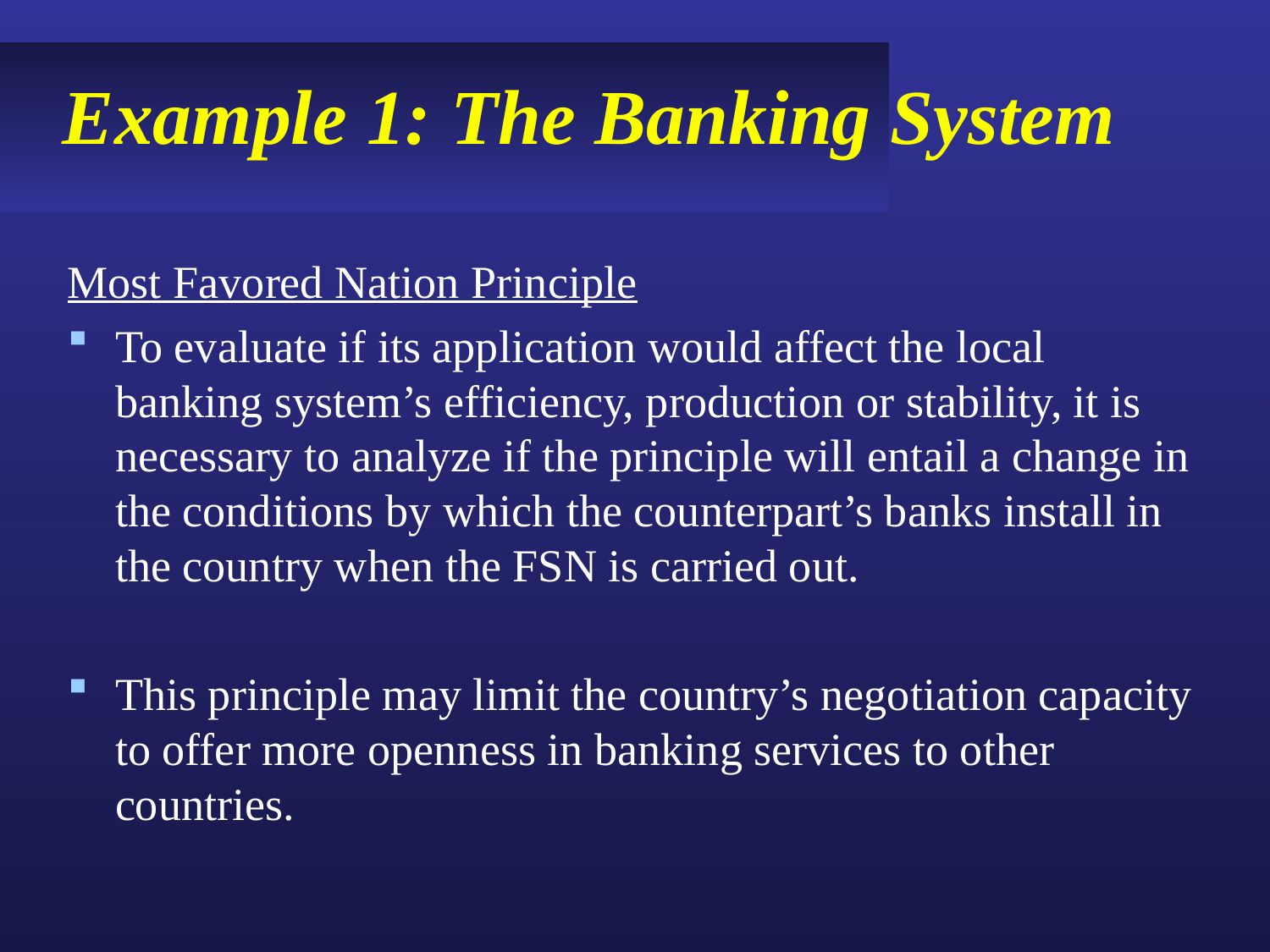

# Example 1: The Banking System

Most Favored Nation Principle
To evaluate if its application would affect the local banking system’s efficiency, production or stability, it is necessary to analyze if the principle will entail a change in the conditions by which the counterpart’s banks install in the country when the FSN is carried out.

This principle may limit the country’s negotiation capacity to offer more openness in banking services to other countries.